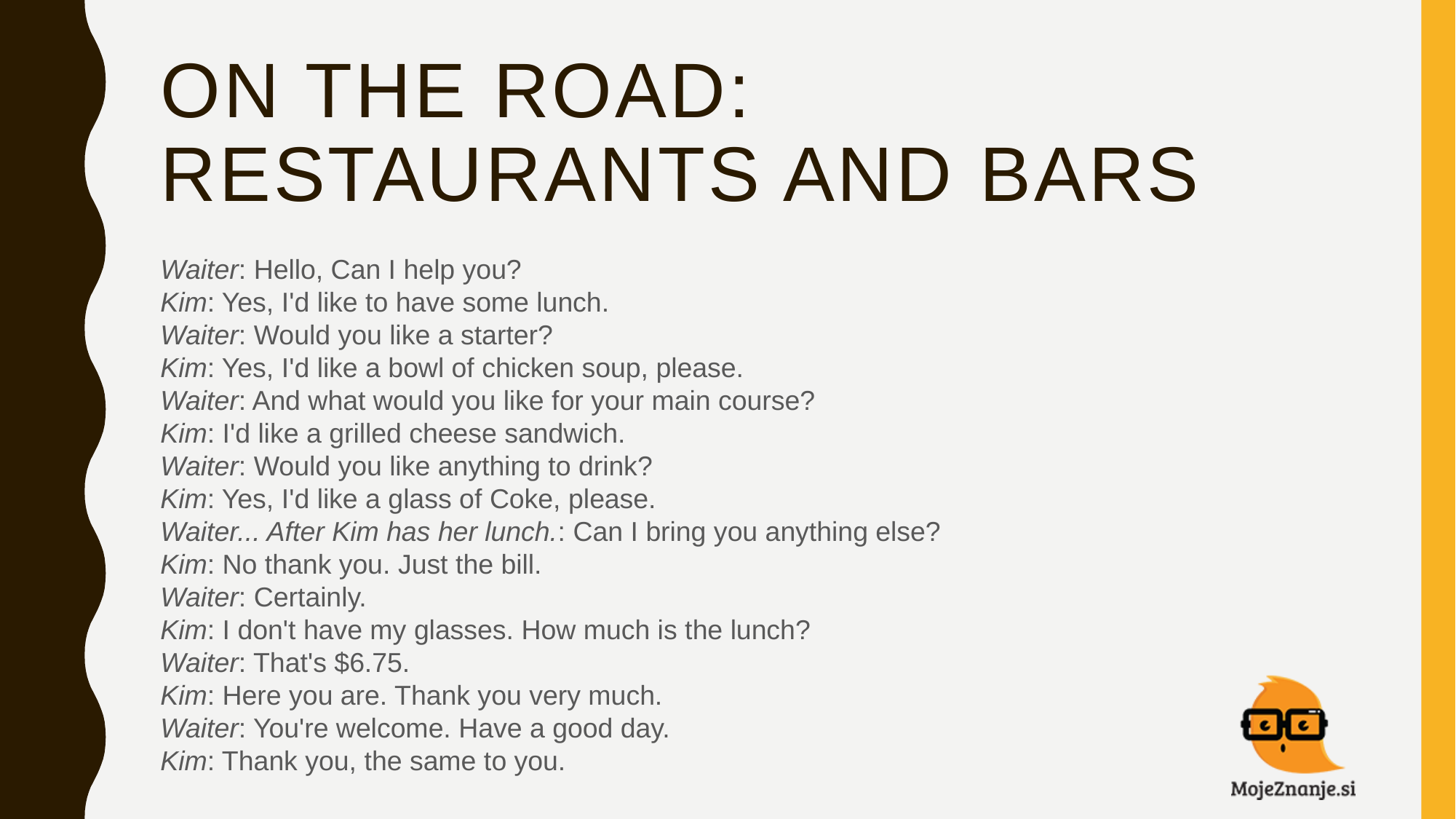

# ON THE ROAD: RESTAURANTS AND BARS
Waiter: Hello, Can I help you?
Kim: Yes, I'd like to have some lunch.
Waiter: Would you like a starter?
Kim: Yes, I'd like a bowl of chicken soup, please.
Waiter: And what would you like for your main course?
Kim: I'd like a grilled cheese sandwich.
Waiter: Would you like anything to drink?
Kim: Yes, I'd like a glass of Coke, please.
Waiter... After Kim has her lunch.: Can I bring you anything else?
Kim: No thank you. Just the bill.
Waiter: Certainly.
Kim: I don't have my glasses. How much is the lunch?
Waiter: That's $6.75.
Kim: Here you are. Thank you very much.
Waiter: You're welcome. Have a good day.
Kim: Thank you, the same to you.